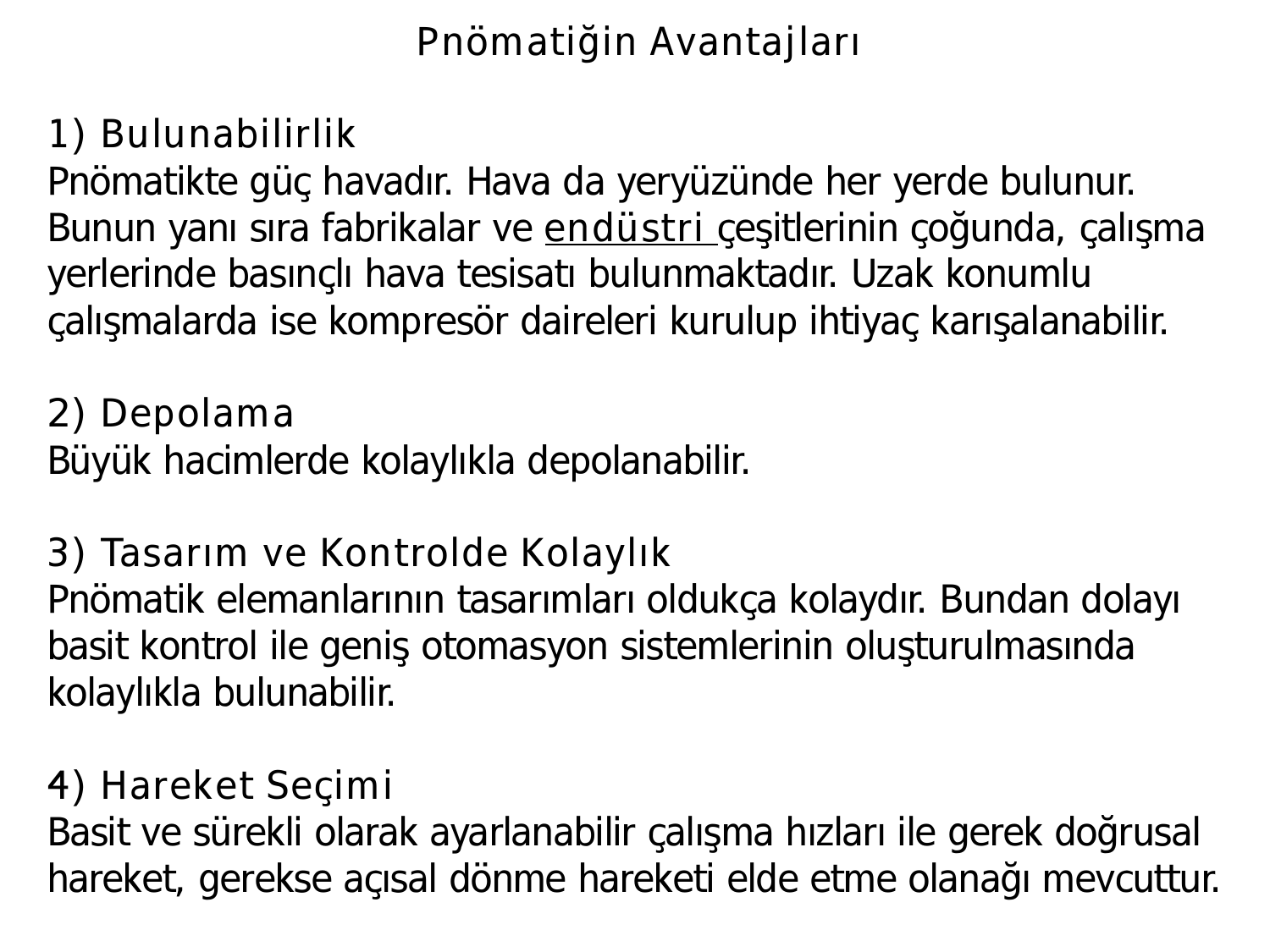

Pnömatiğin Avantajları
 
1) Bulunabilirlik
Pnömatikte güç havadır. Hava da yeryüzünde her yerde bulunur. Bunun yanı sıra fabrikalar ve endüstri çeşitlerinin çoğunda, çalışma yerlerinde basınçlı hava tesisatı bulunmaktadır. Uzak konumlu çalışmalarda ise kompresör daireleri kurulup ihtiyaç karışalanabilir.
2) Depolama
Büyük hacimlerde kolaylıkla depolanabilir.
3) Tasarım ve Kontrolde Kolaylık
Pnömatik elemanlarının tasarımları oldukça kolaydır. Bundan dolayı basit kontrol ile geniş otomasyon sistemlerinin oluşturulmasında kolaylıkla bulunabilir.
4) Hareket Seçimi
Basit ve sürekli olarak ayarlanabilir çalışma hızları ile gerek doğrusal hareket, gerekse açısal dönme hareketi elde etme olanağı mevcuttur.